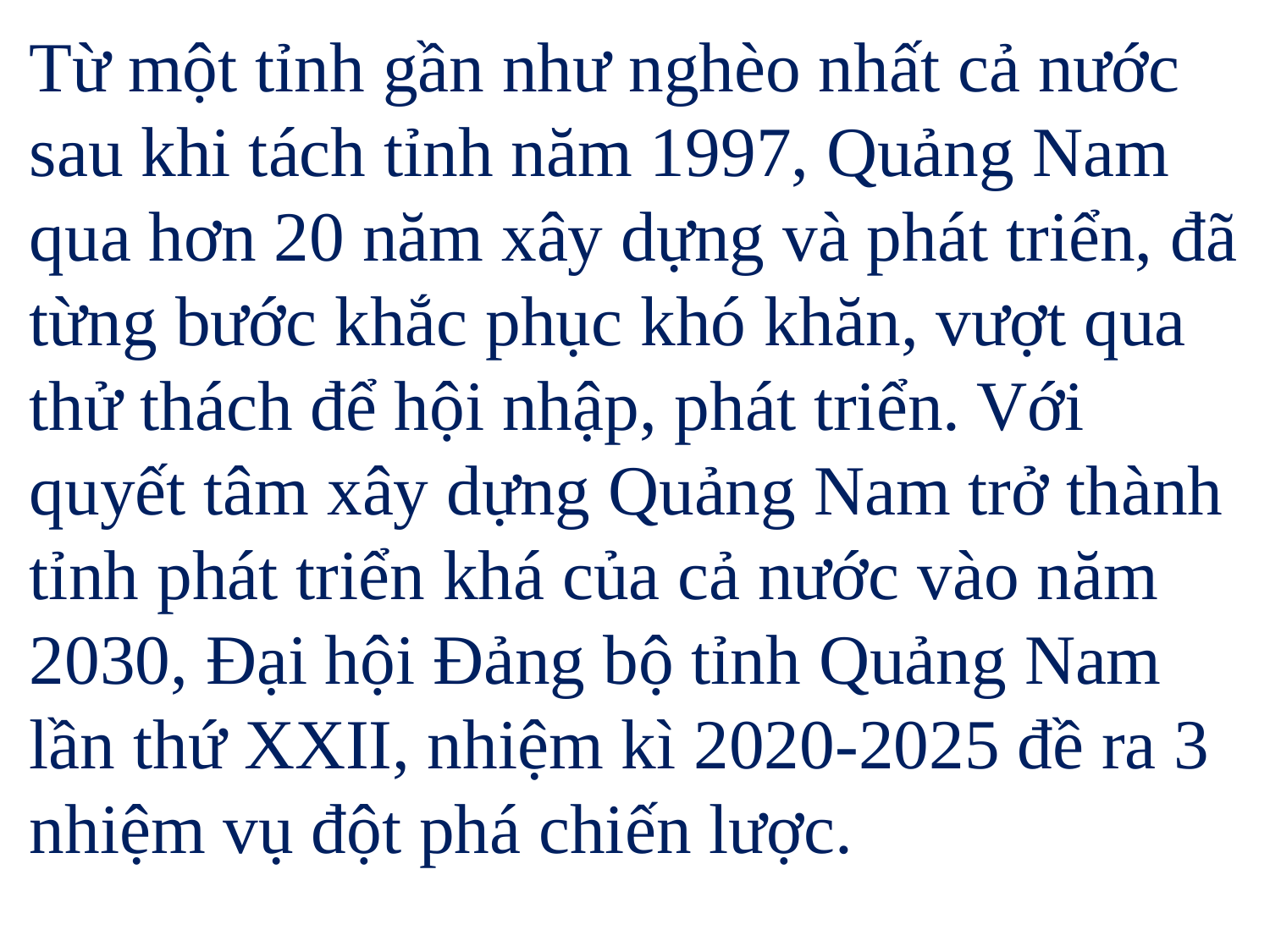

Từ một tỉnh gần như nghèo nhất cả nước sau khi tách tỉnh năm 1997, Quảng Nam qua hơn 20 năm xây dựng và phát triển, đã từng bước khắc phục khó khăn, vượt qua thử thách để hội nhập, phát triển. Với quyết tâm xây dựng Quảng Nam trở thành tỉnh phát triển khá của cả nước vào năm 2030, Đại hội Đảng bộ tỉnh Quảng Nam lần thứ XXII, nhiệm kì 2020-2025 đề ra 3 nhiệm vụ đột phá chiến lược.